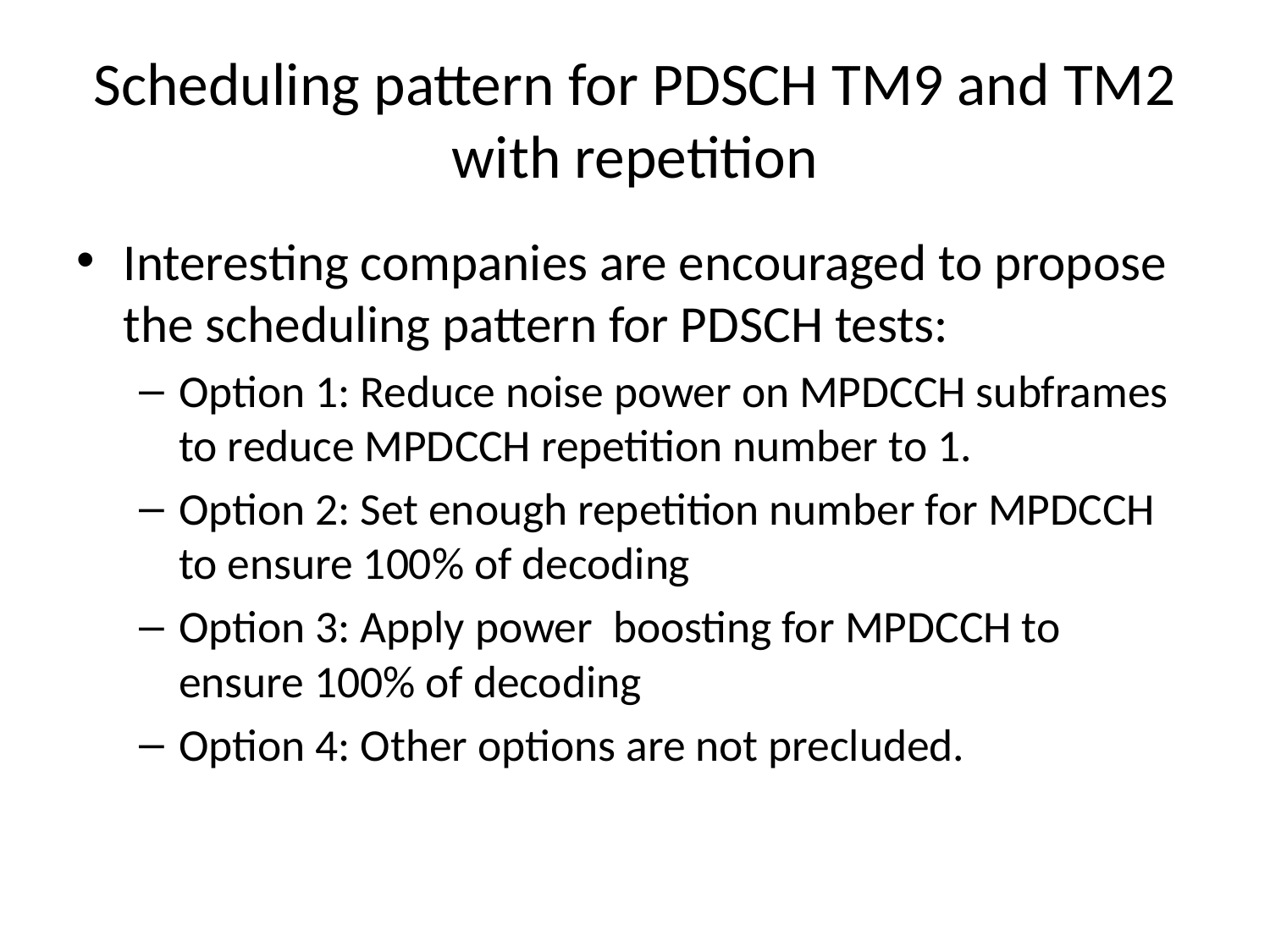

# Scheduling pattern for PDSCH TM9 and TM2 with repetition
Interesting companies are encouraged to propose the scheduling pattern for PDSCH tests:
Option 1: Reduce noise power on MPDCCH subframes to reduce MPDCCH repetition number to 1.
Option 2: Set enough repetition number for MPDCCH to ensure 100% of decoding
Option 3: Apply power  boosting for MPDCCH to ensure 100% of decoding
Option 4: Other options are not precluded.